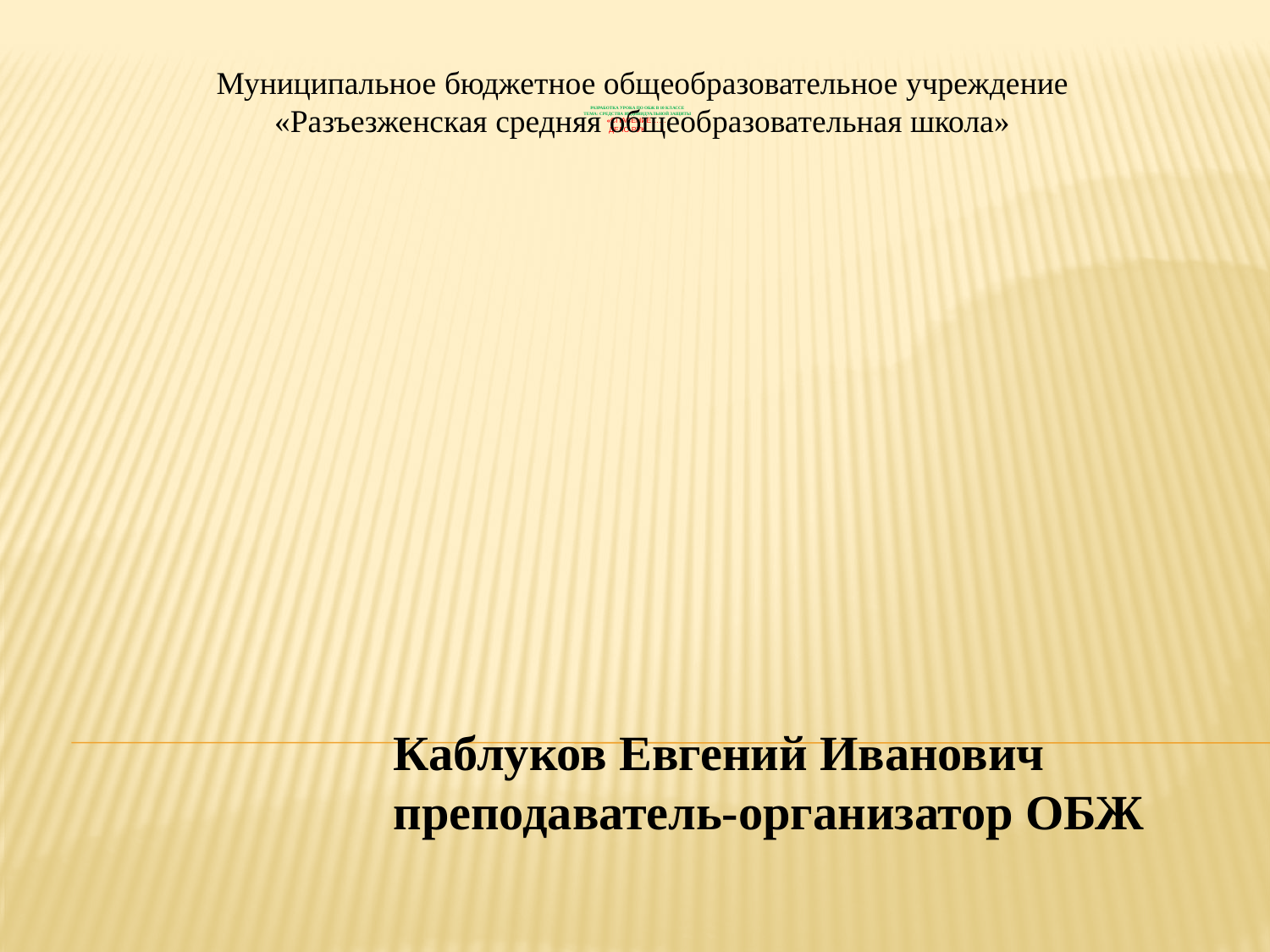

Муниципальное бюджетное общеобразовательное учреждение
«Разъезженская средняя общеобразовательная школа»
# Разработка урока по ОБЖ в 10 классе Тема: Средства индивидуальной защиты «Спасение…… дело рук……»

Каблуков Евгений Иванович
преподаватель-организатор ОБЖ